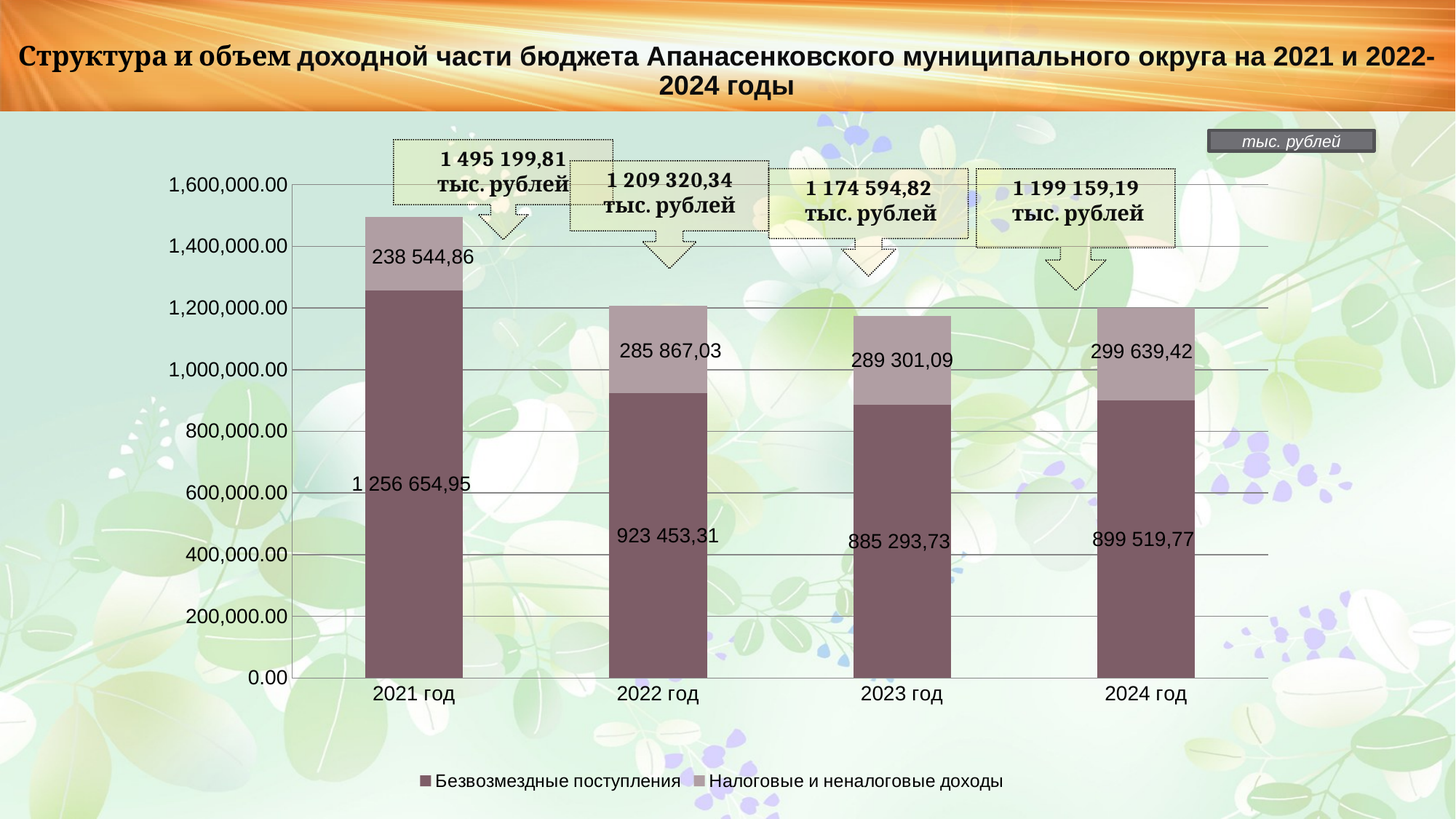

Структура и объем доходной части бюджета Апанасенковского муниципального округа на 2021 и 2022-2024 годы
тыс. рублей

### Chart

| Category | Безвозмездные поступления | Налоговые и неналоговые доходы |
|---|---|---|
| 2021 год | 1256654.96181 | 238544.86000000004 |
| 2022 год | 923453.30625 | 282867.031 |
| 2023 год | 885293.7260599999 | 289301.09 |
| 2024 год | 899519.7631900001 | 299639.42000000004 |
1 495 199,81
тыс. рублей
1 209 320,34
тыс. рублей
1 174 594,82
 тыс. рублей
1 199 159,19
 тыс. рублей